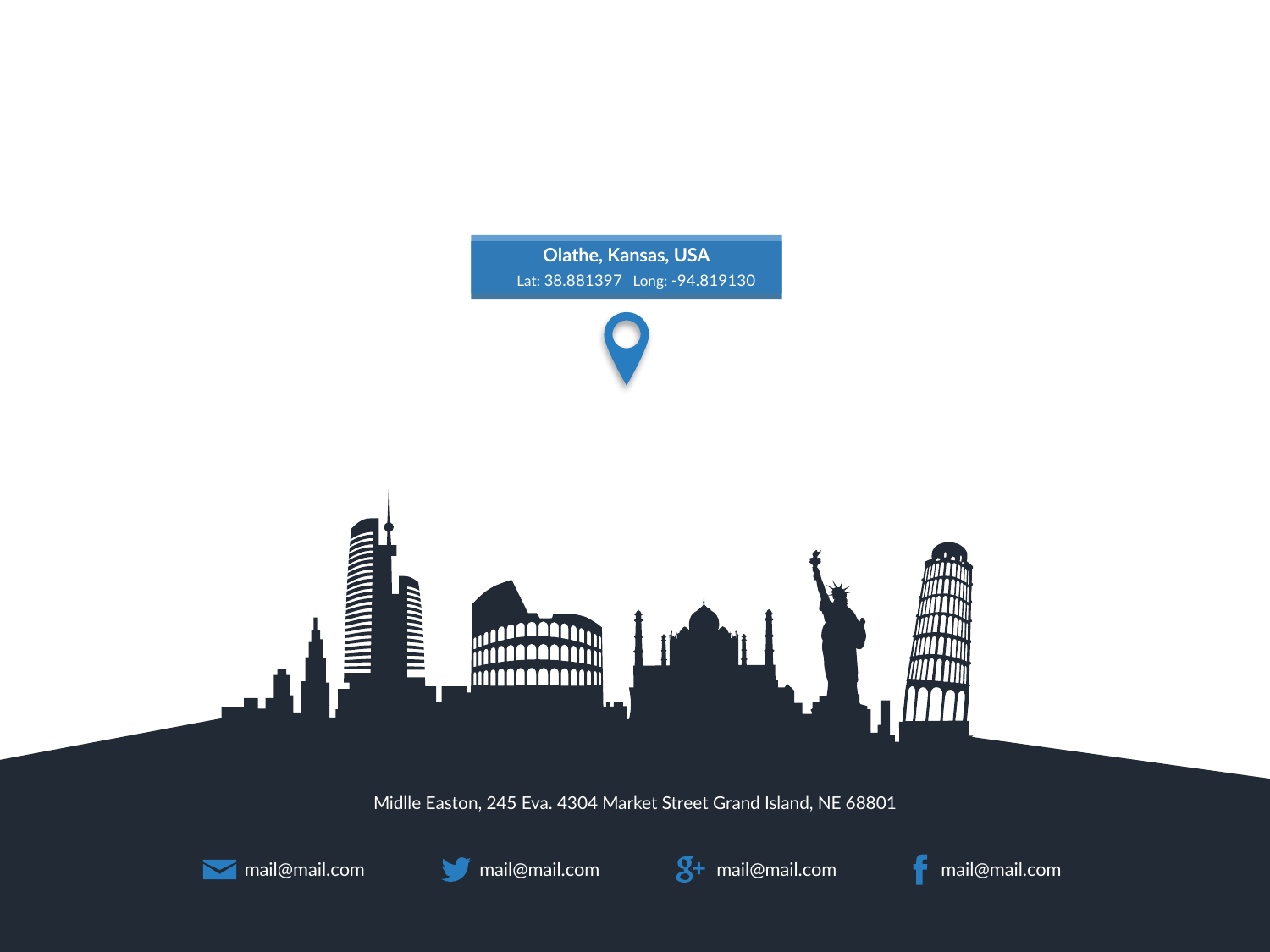

Olathe, Kansas, USA

Lat: 38.881397
Long: -94.819130

Midlle Easton, 245 Eva. 4304 Market Street Grand Island, NE 68801
mail@mail.com
mail@mail.com
mail@mail.com
mail@mail.com